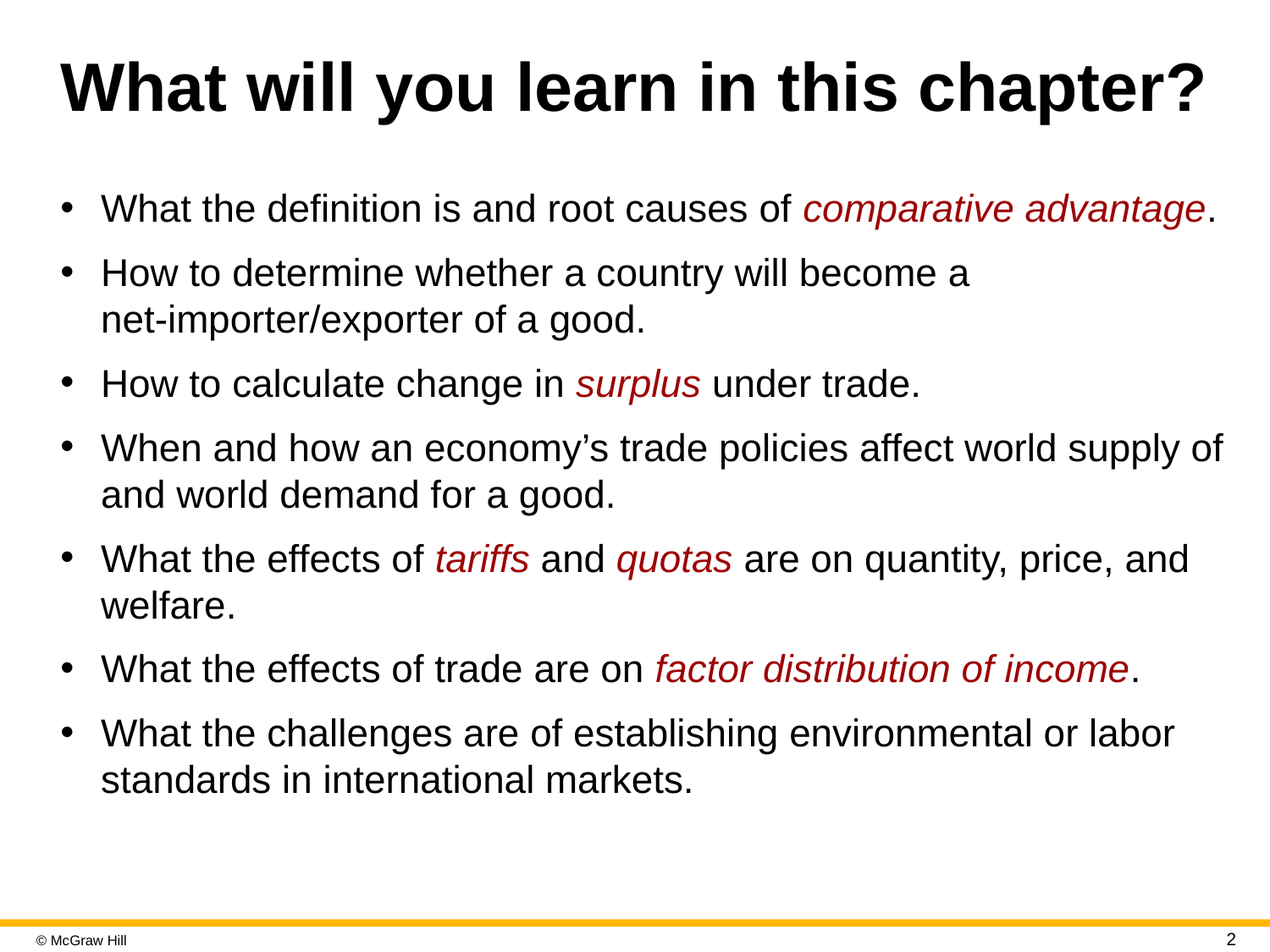

# What will you learn in this chapter?
What the definition is and root causes of comparative advantage.
How to determine whether a country will become a net-importer/exporter of a good.
How to calculate change in surplus under trade.
When and how an economy’s trade policies affect world supply of and world demand for a good.
What the effects of tariffs and quotas are on quantity, price, and welfare.
What the effects of trade are on factor distribution of income.
What the challenges are of establishing environmental or labor standards in international markets.